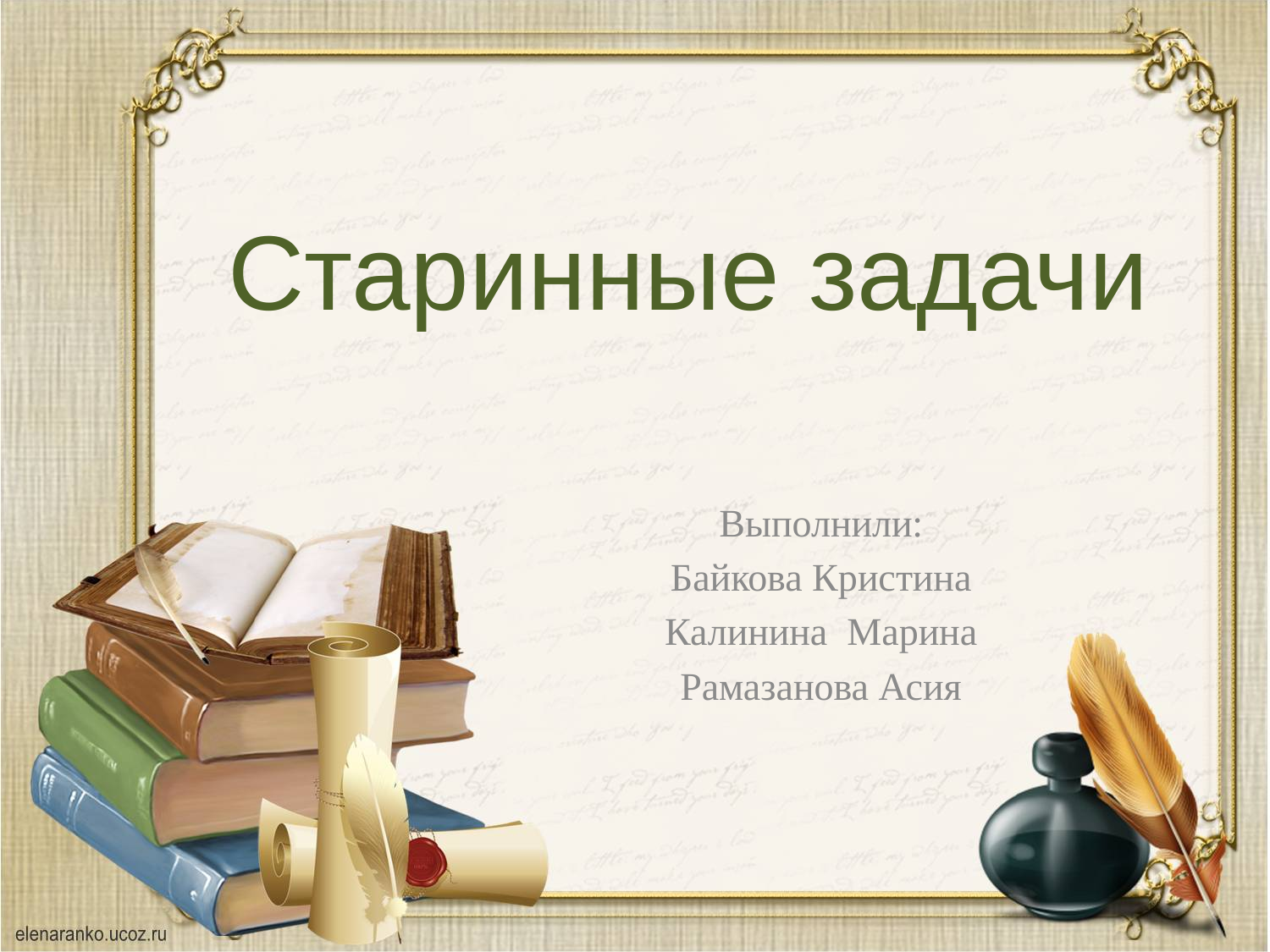

# Старинные задачи
Выполнили:
Байкова Кристина
Калинина  Марина
Рамазанова Асия